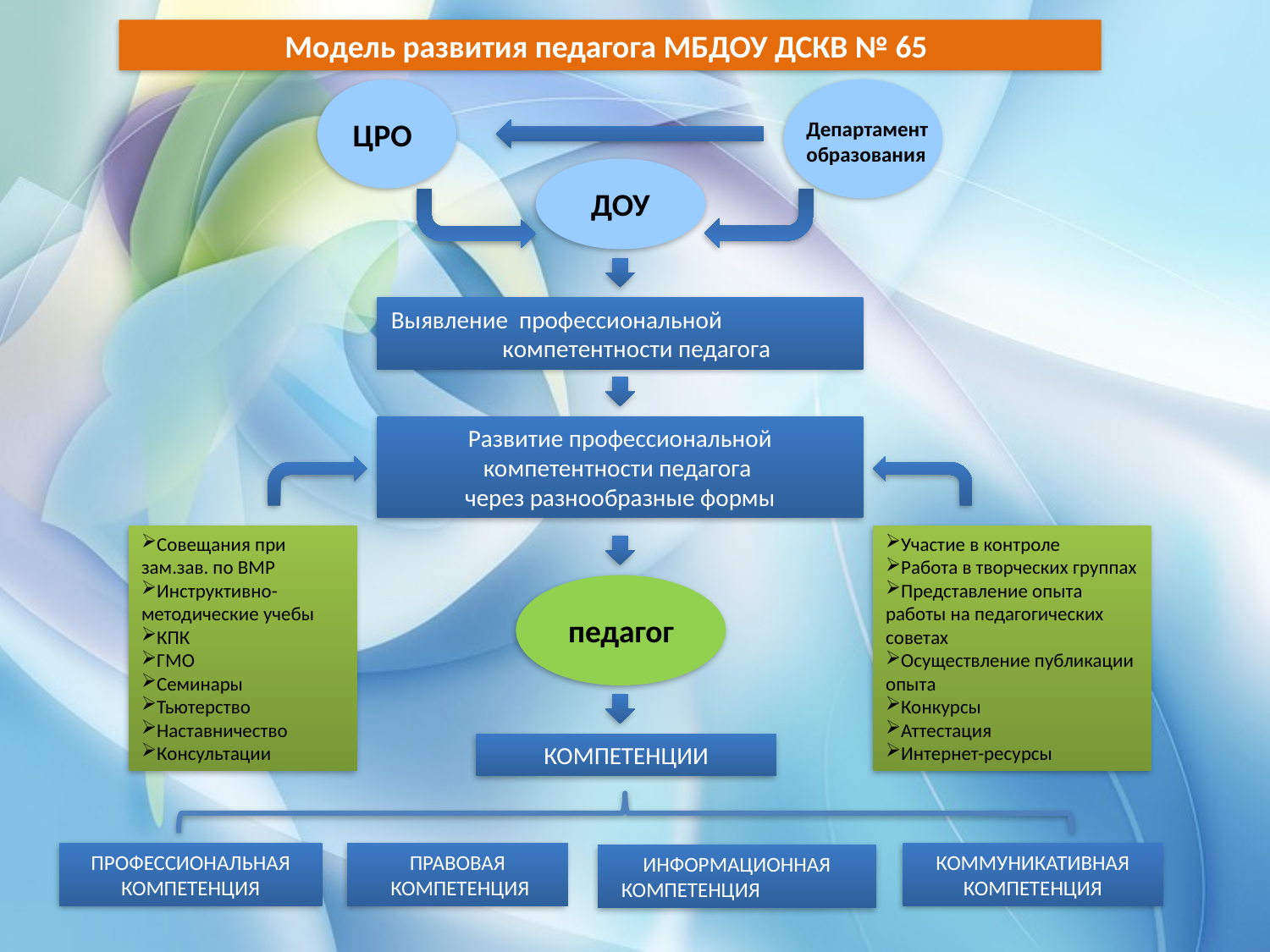

Модель развития педагога МБДОУ ДСКВ № 65

ЦРО
Департамент образования

ДОУ

Выявление  профессиональной                              компетентности педагога

Развитие профессиональной компетентности педагога
через разнообразные формы

Совещания при
зам.зав. по ВМР
Инструктивно-методические учебы
КПК
ГМО
Семинары
Тьютерство
Наставничество
Консультации
Участие в контроле
Работа в творческих группах
Представление опыта работы на педагогических советах
Осуществление публикации опыта
Конкурсы
Аттестация
Интернет-ресурсы

педагог

КОМПЕТЕНЦИИ
ПРОФЕССИОНАЛЬНАЯ КОМПЕТЕНЦИЯ
ПРАВОВАЯ
 КОМПЕТЕНЦИЯ
КОММУНИКАТИВНАЯ КОМПЕТЕНЦИЯ
ИНФОРМАЦИОННАЯ КОМПЕТЕНЦИЯ